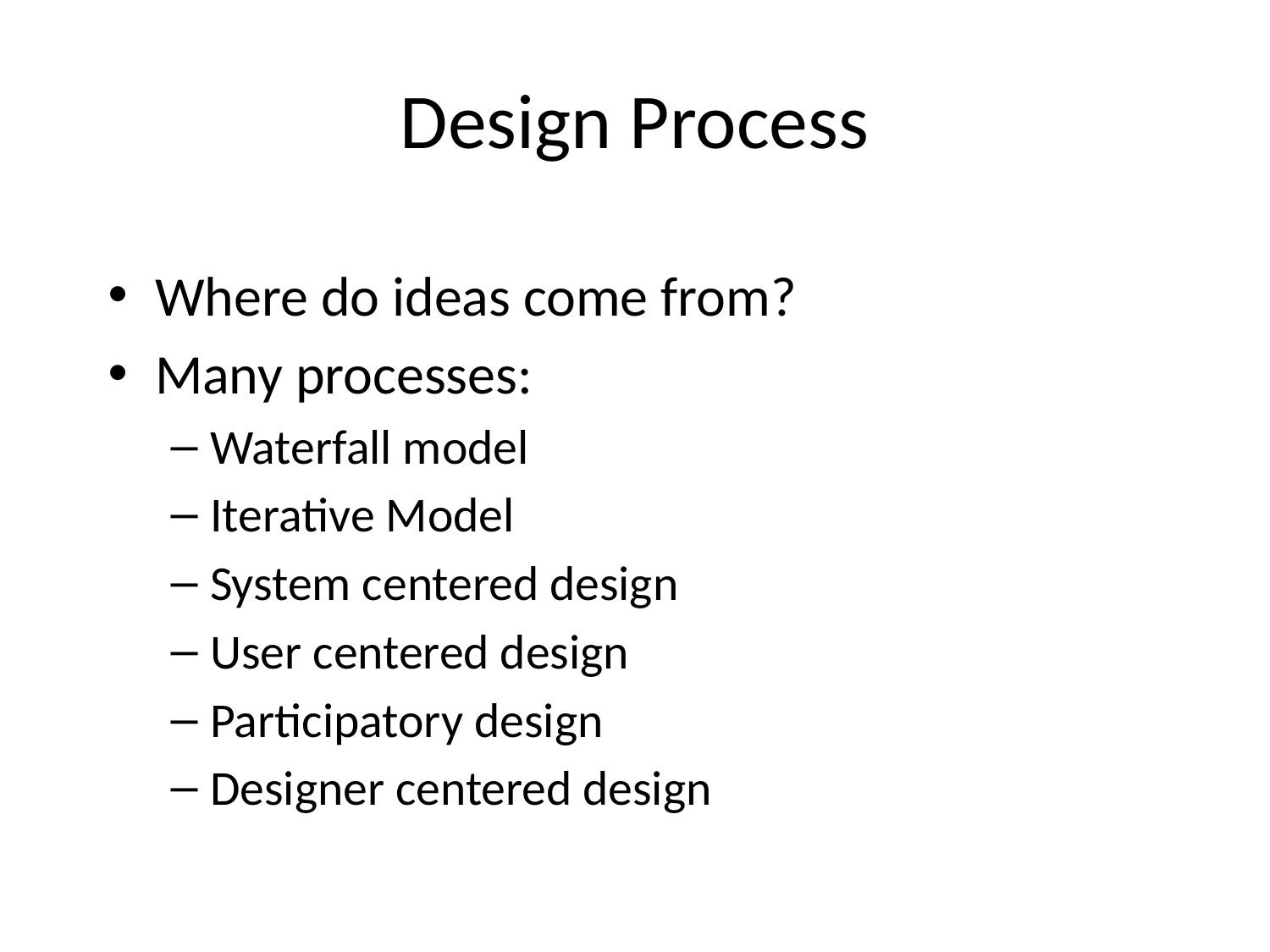

# Design Process
Where do ideas come from?
Many processes:
Waterfall model
Iterative Model
System centered design
User centered design
Participatory design
Designer centered design